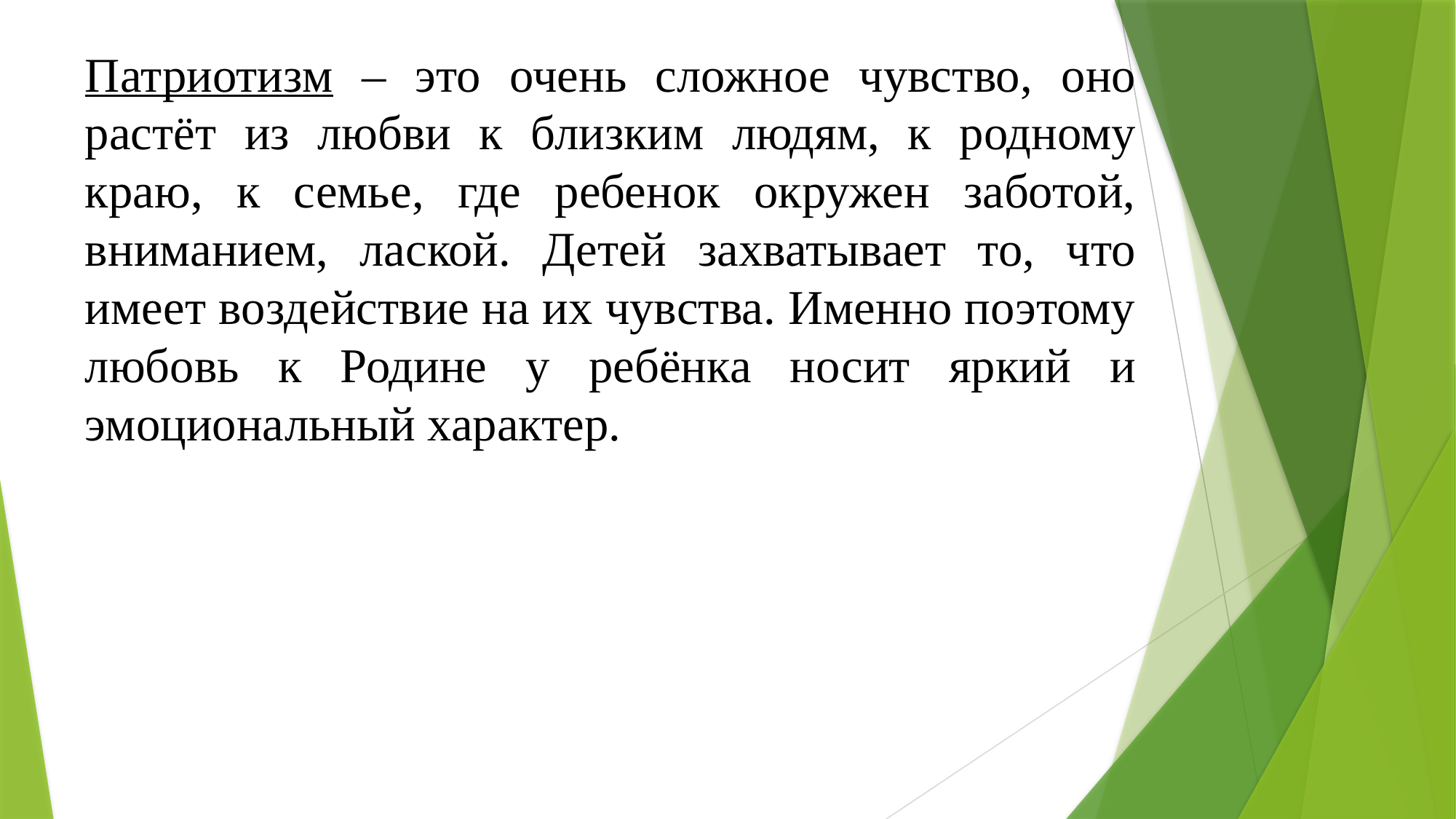

Патриотизм – это очень сложное чувство, оно растёт из любви к близким людям, к родному краю, к семье, где ребенок окружен заботой, вниманием, лаской. Детей захватывает то, что имеет воздействие на их чувства. Именно поэтому любовь к Родине у ребёнка носит яркий и эмоциональный характер.